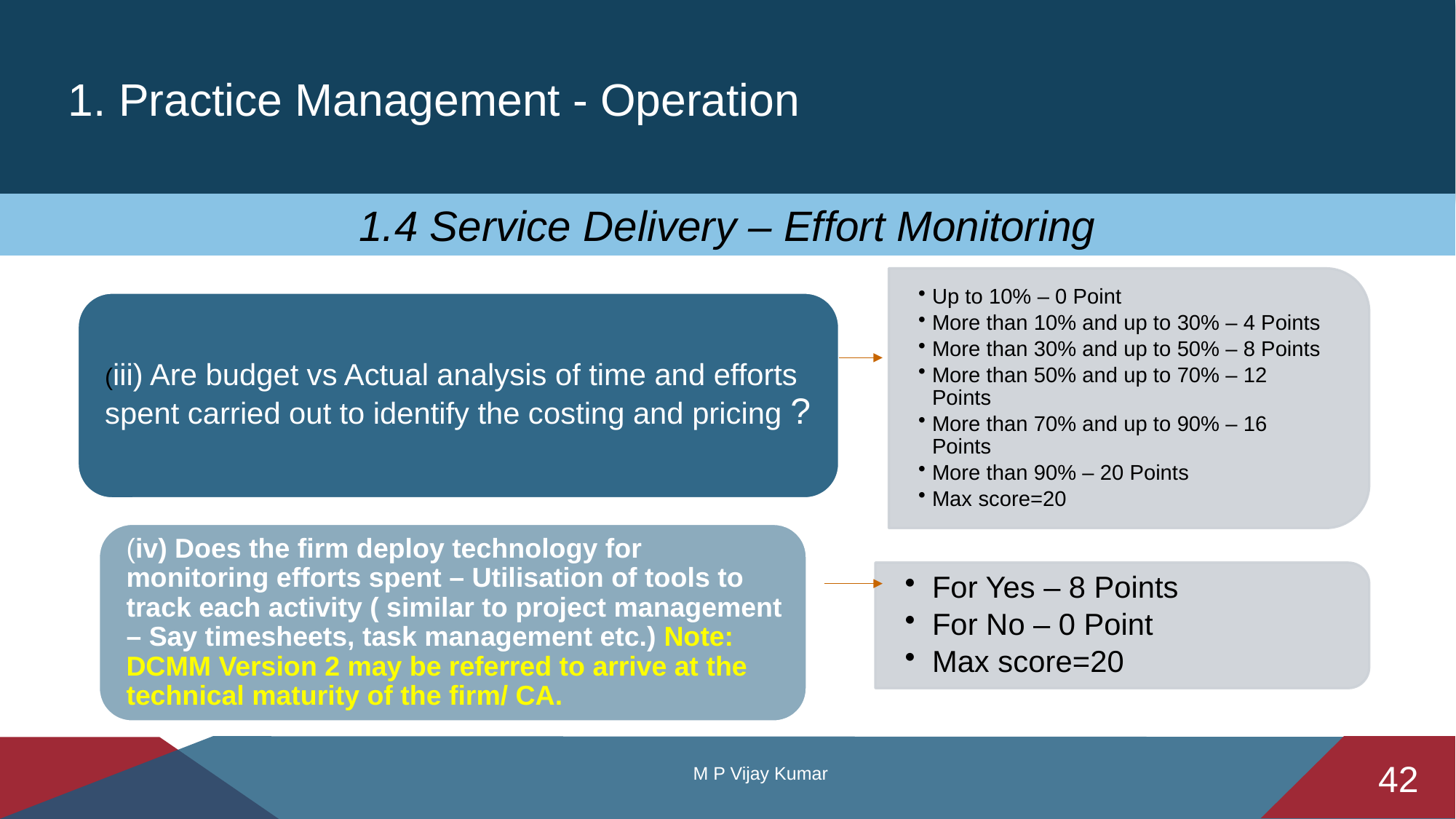

1. Practice Management - Operation
1.4 Service Delivery – Effort Monitoring
Up to 10% – 0 Point
More than 10% and up to 30% – 4 Points
More than 30% and up to 50% – 8 Points
More than 50% and up to 70% – 12 Points
More than 70% and up to 90% – 16 Points
More than 90% – 20 Points
Max score=20
(iii) Are budget vs Actual analysis of time and efforts spent carried out to identify the costing and pricing ?
For Yes – 8 Points
For No – 0 Point
Max score=20
(iv) Does the firm deploy technology for monitoring efforts spent – Utilisation of tools to track each activity ( similar to project management – Say timesheets, task management etc.) Note: DCMM Version 2 may be referred to arrive at the technical maturity of the firm/ CA.